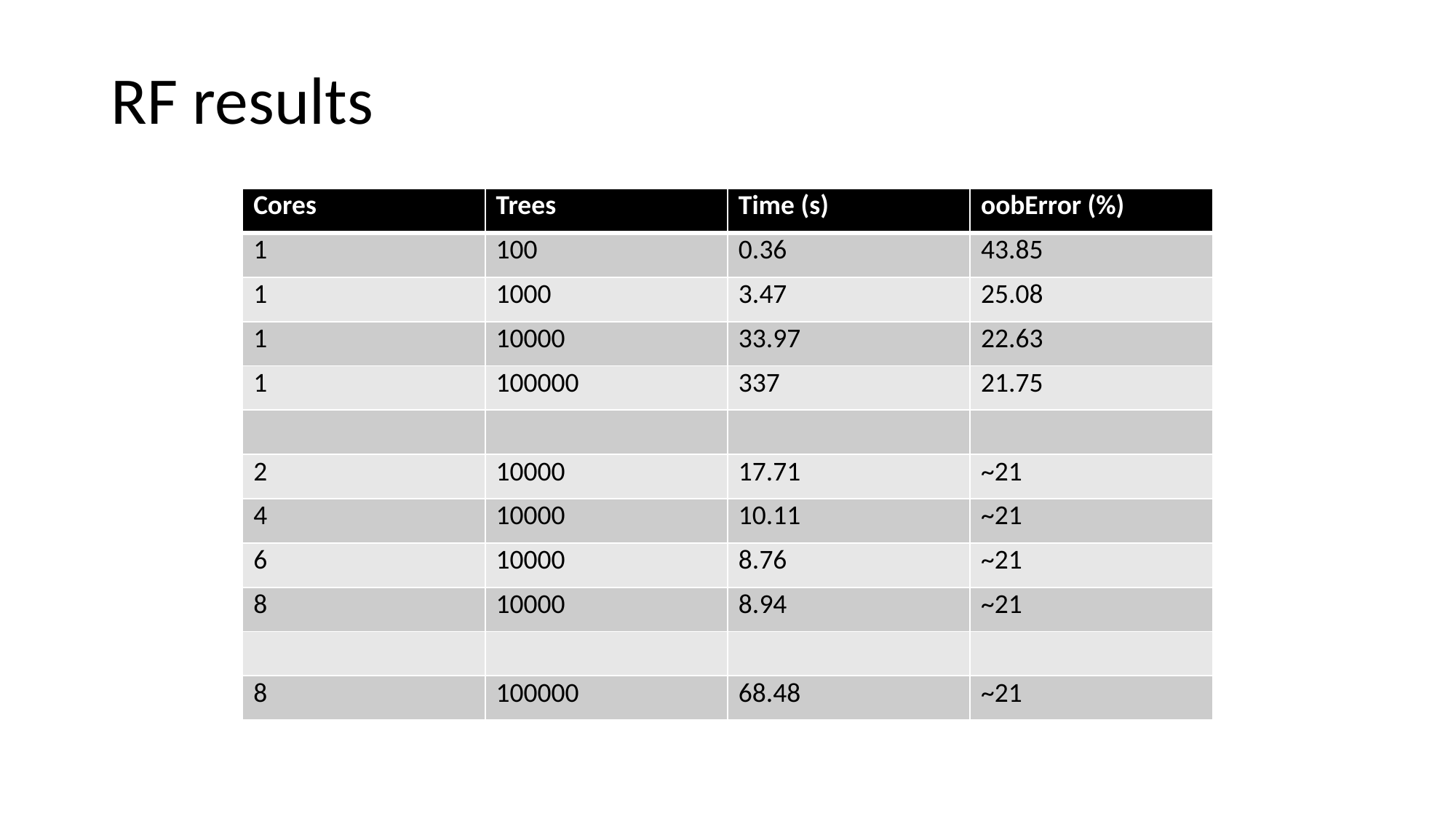

# RF results
| Cores | Trees | Time (s) | oobError (%) |
| --- | --- | --- | --- |
| 1 | 100 | 0.36 | 43.85 |
| 1 | 1000 | 3.47 | 25.08 |
| 1 | 10000 | 33.97 | 22.63 |
| 1 | 100000 | 337 | 21.75 |
|  |  |  |  |
| 2 | 10000 | 17.71 | ~21 |
| 4 | 10000 | 10.11 | ~21 |
| 6 | 10000 | 8.76 | ~21 |
| 8 | 10000 | 8.94 | ~21 |
|  |  |  |  |
| 8 | 100000 | 68.48 | ~21 |